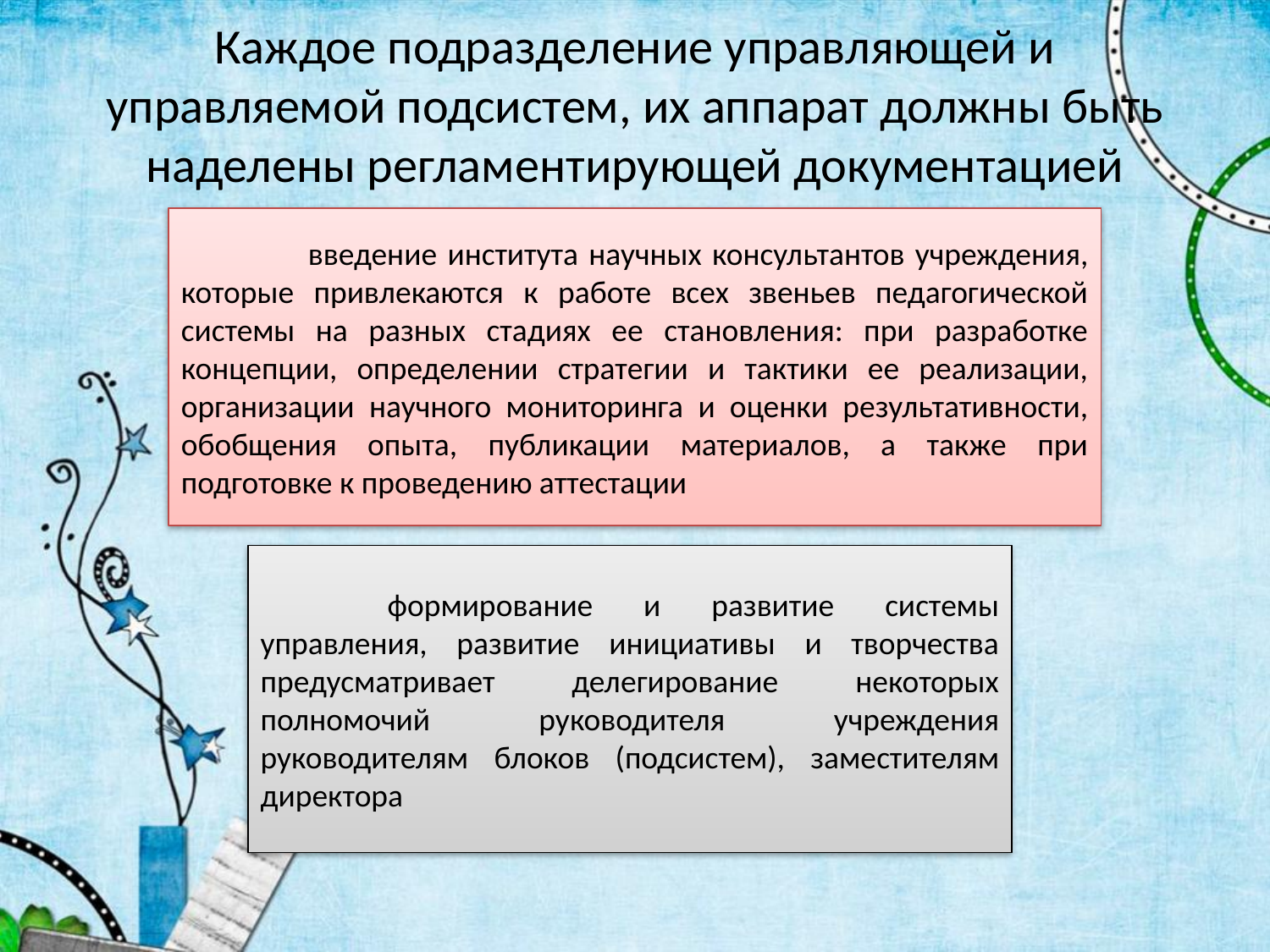

# Каждое подразделение управляющей и управляемой подсистем, их аппарат должны быть наделены регламентирующей документацией
	введение института научных консультантов учреждения, которые привлекаются к работе всех звеньев педагогической системы на разных стадиях ее становления: при разработке концепции, определении стратегии и тактики ее реализации, организации научного мониторинга и оценки результативности, обобщения опыта, публикации материалов, а также при подготовке к проведению аттестации
	формирование и развитие системы управления, развитие инициативы и творчества предусматривает делегирование некоторых полномочий руководителя учреждения руководителям блоков (подсистем), заместителям директора